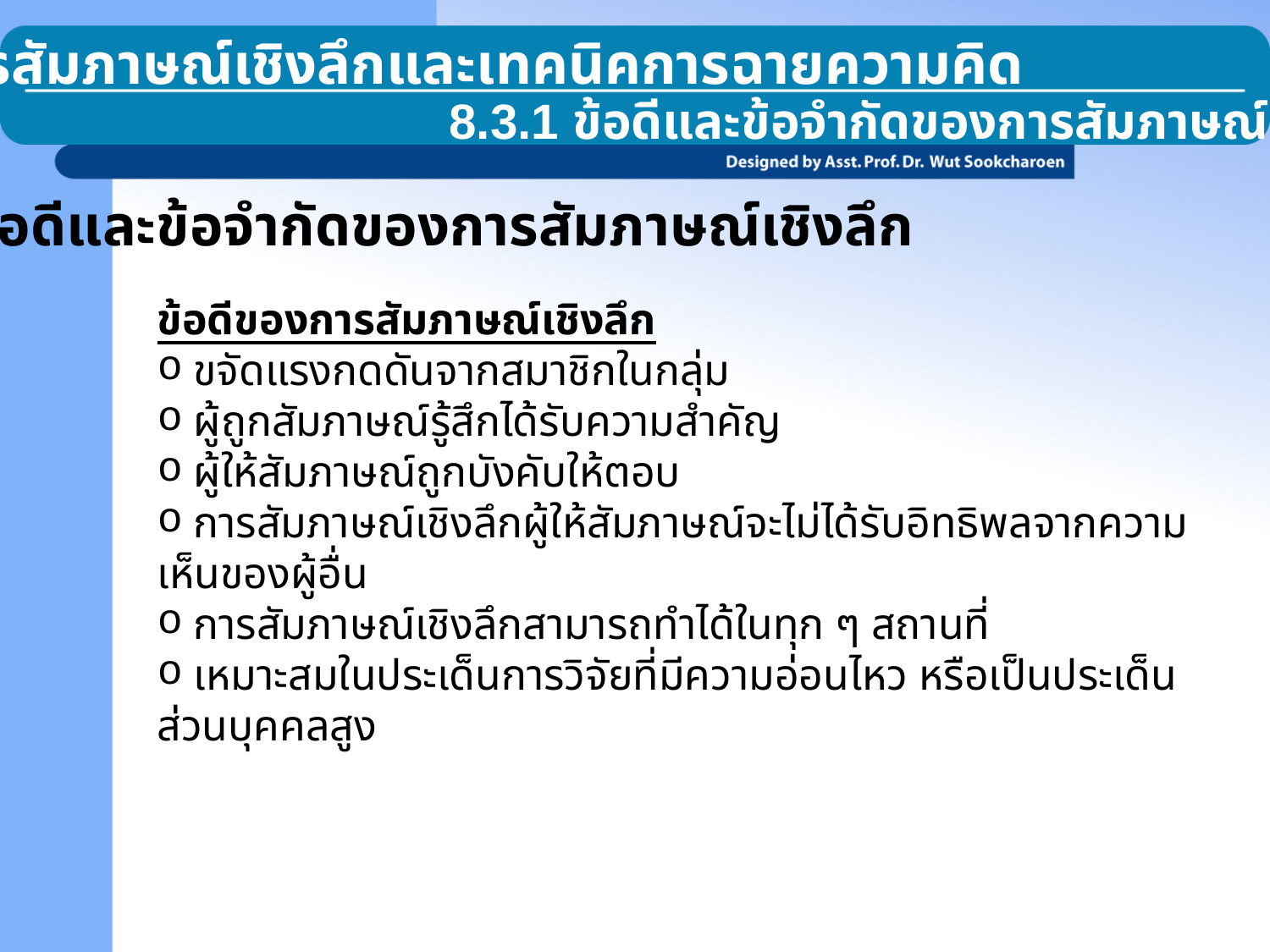

8.3 การสัมภาษณ์เชิงลึกและเทคนิคการฉายความคิด
8.3.1 ข้อดีและข้อจำกัดของการสัมภาษณ์เชิงลึก
ข้อดีและข้อจำกัดของการสัมภาษณ์เชิงลึก
ข้อดีของการสัมภาษณ์เชิงลึก
 ขจัดแรงกดดันจากสมาชิกในกลุ่ม
 ผู้ถูกสัมภาษณ์รู้สึกได้รับความสำคัญ
 ผู้ให้สัมภาษณ์ถูกบังคับให้ตอบ
 การสัมภาษณ์เชิงลึกผู้ให้สัมภาษณ์จะไม่ได้รับอิทธิพลจากความเห็นของผู้อื่น
 การสัมภาษณ์เชิงลึกสามารถทำได้ในทุก ๆ สถานที่
 เหมาะสมในประเด็นการวิจัยที่มีความอ่อนไหว หรือเป็นประเด็นส่วนบุคคลสูง